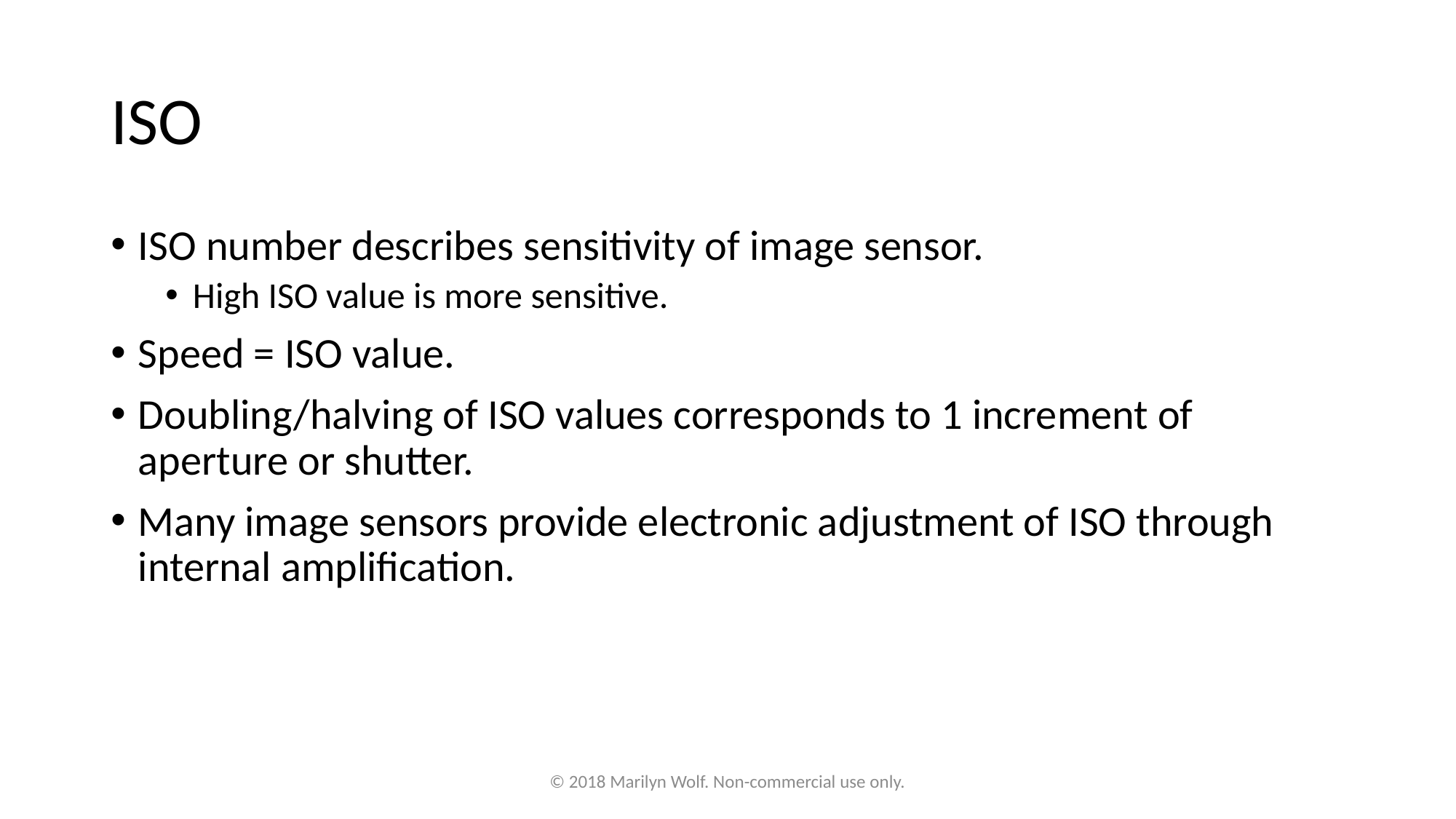

# ISO
ISO number describes sensitivity of image sensor.
High ISO value is more sensitive.
Speed = ISO value.
Doubling/halving of ISO values corresponds to 1 increment of aperture or shutter.
Many image sensors provide electronic adjustment of ISO through internal amplification.
© 2018 Marilyn Wolf. Non-commercial use only.